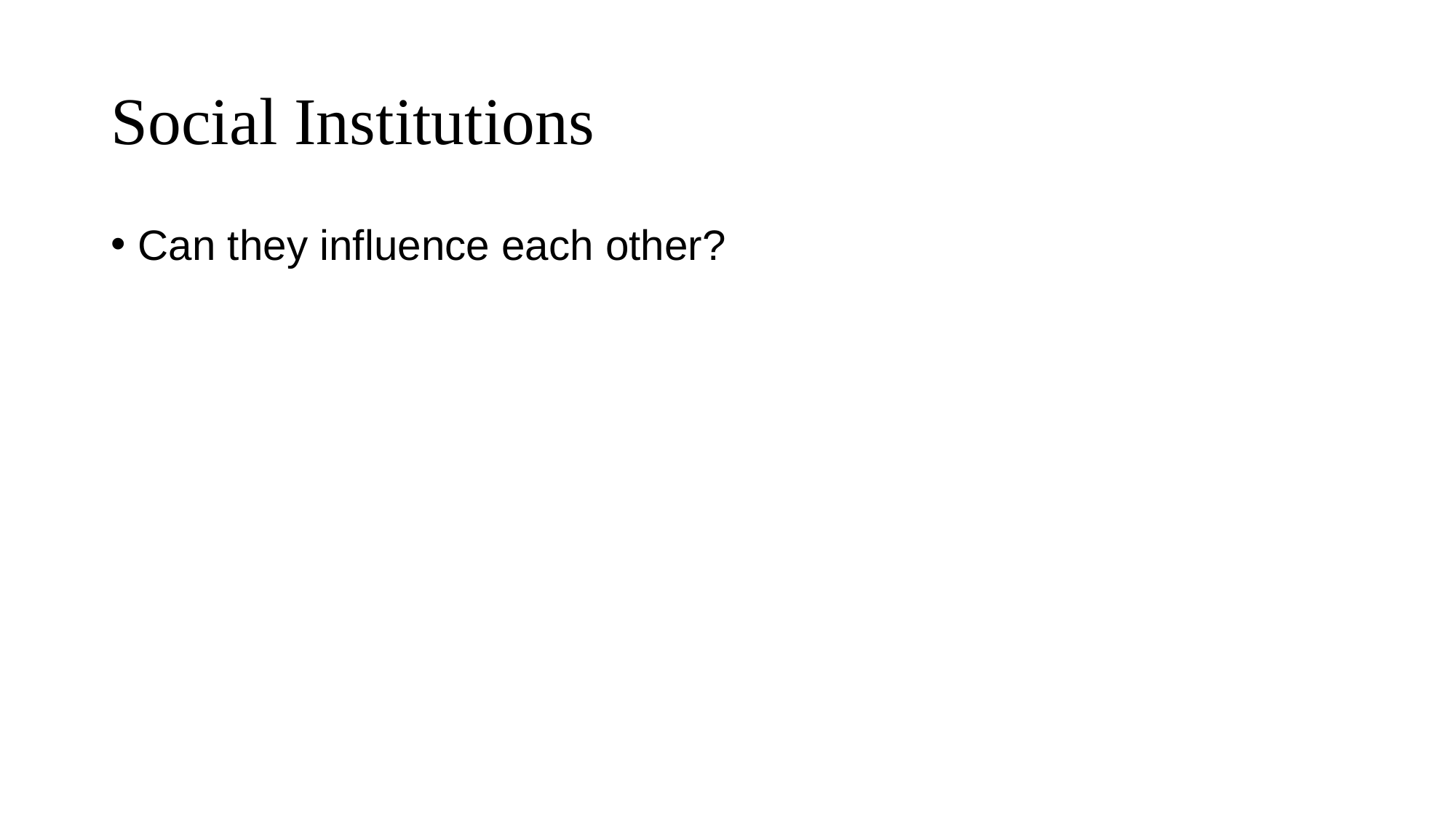

# Social Institutions
Can they influence each other?